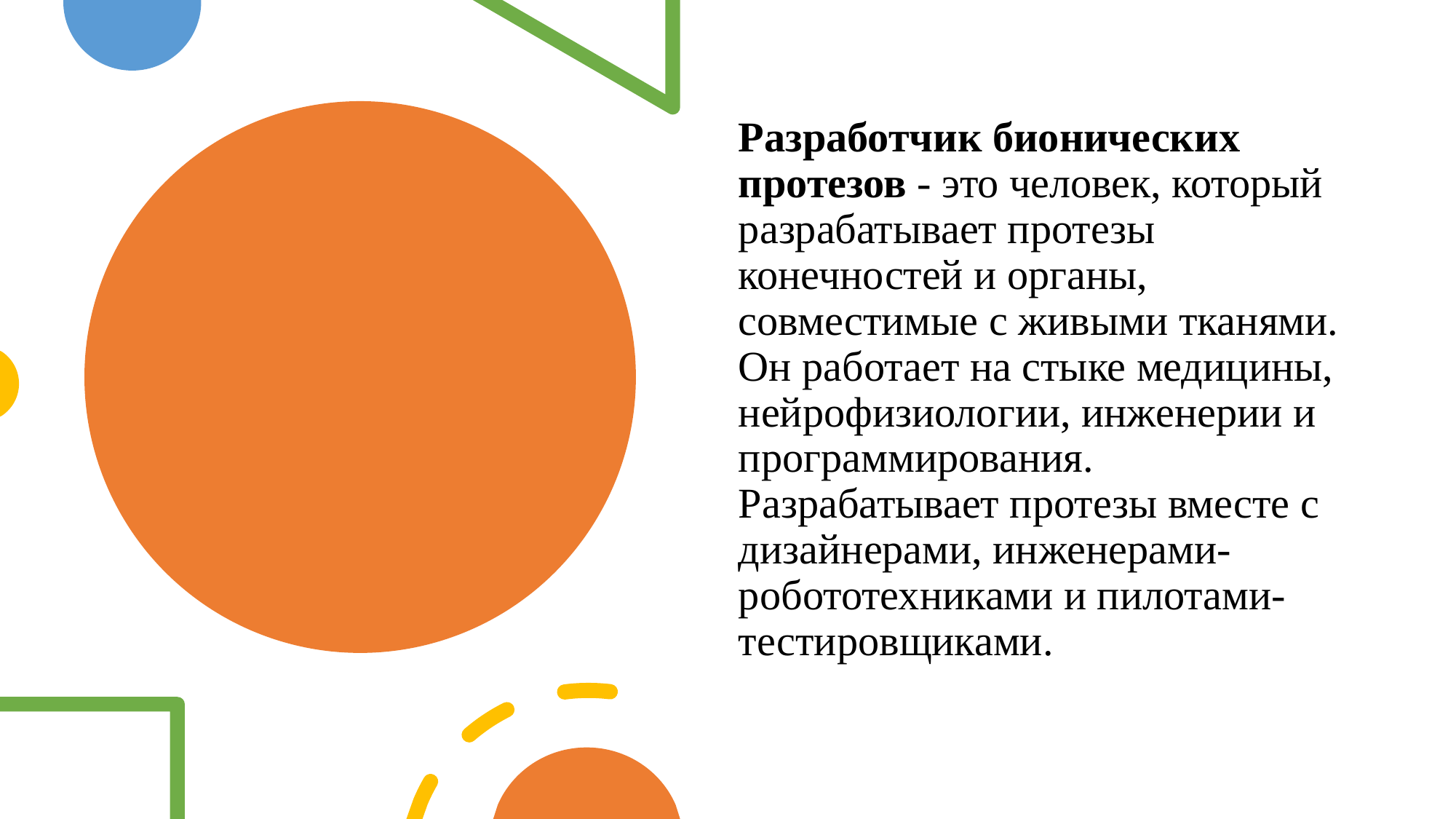

Разработчик бионических протезов - это человек, который разрабатывает протезы конечностей и органы, совместимые с живыми тканями. Он работает на стыке медицины, нейрофизиологии, инженерии и программирования. Разрабатывает протезы вместе с дизайнерами, инженерами-робототехниками и пилотами-тестировщиками.